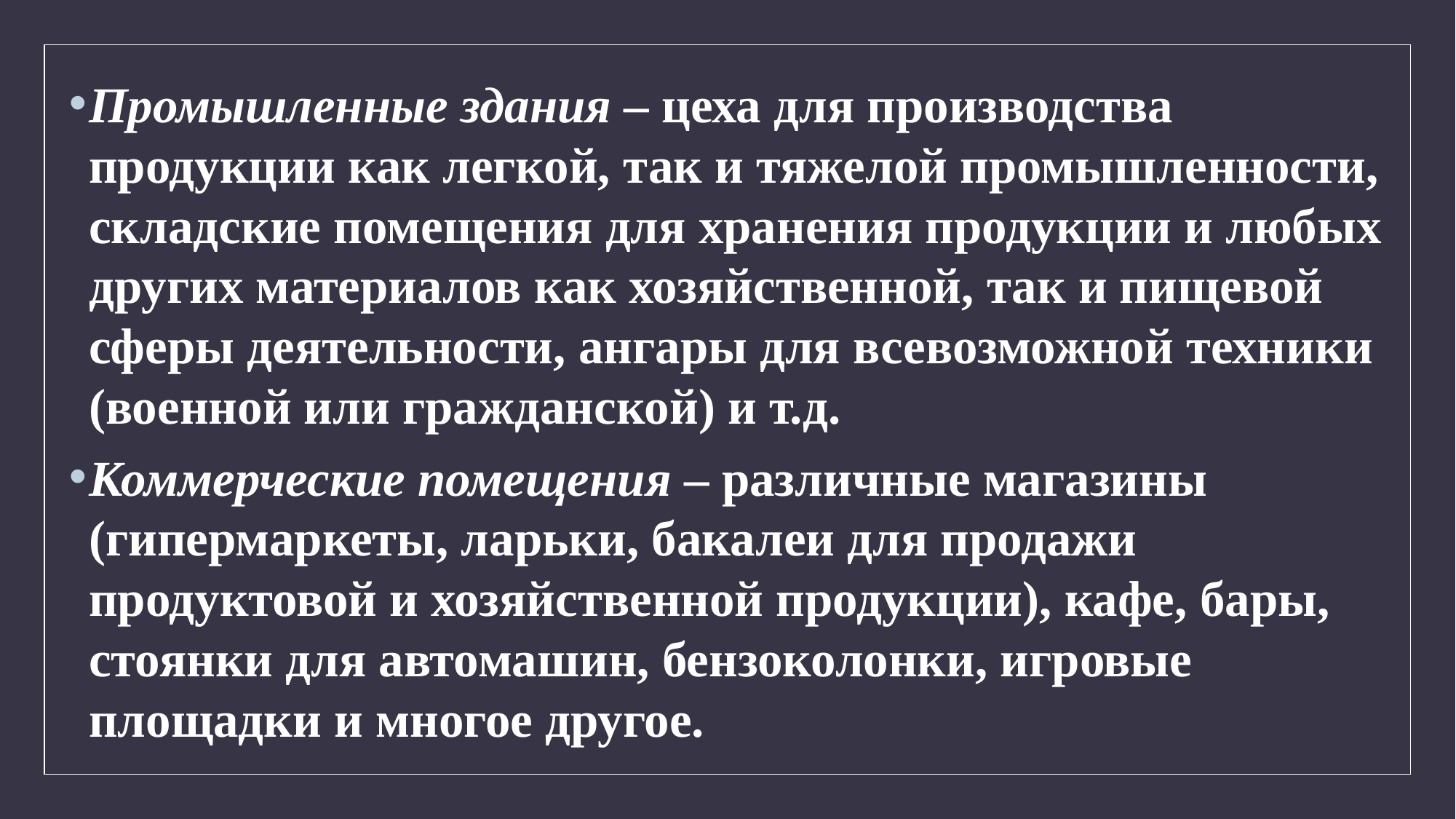

Промышленные здания – цеха для производства продукции как легкой, так и тяжелой промышленности, складские помещения для хранения продукции и любых других материалов как хозяйственной, так и пищевой сферы деятельности, ангары для всевозможной техники (военной или гражданской) и т.д.
Коммерческие помещения – различные магазины (гипермаркеты, ларьки, бакалеи для продажи продуктовой и хозяйственной продукции), кафе, бары, стоянки для автомашин, бензоколонки, игровые площадки и многое другое.